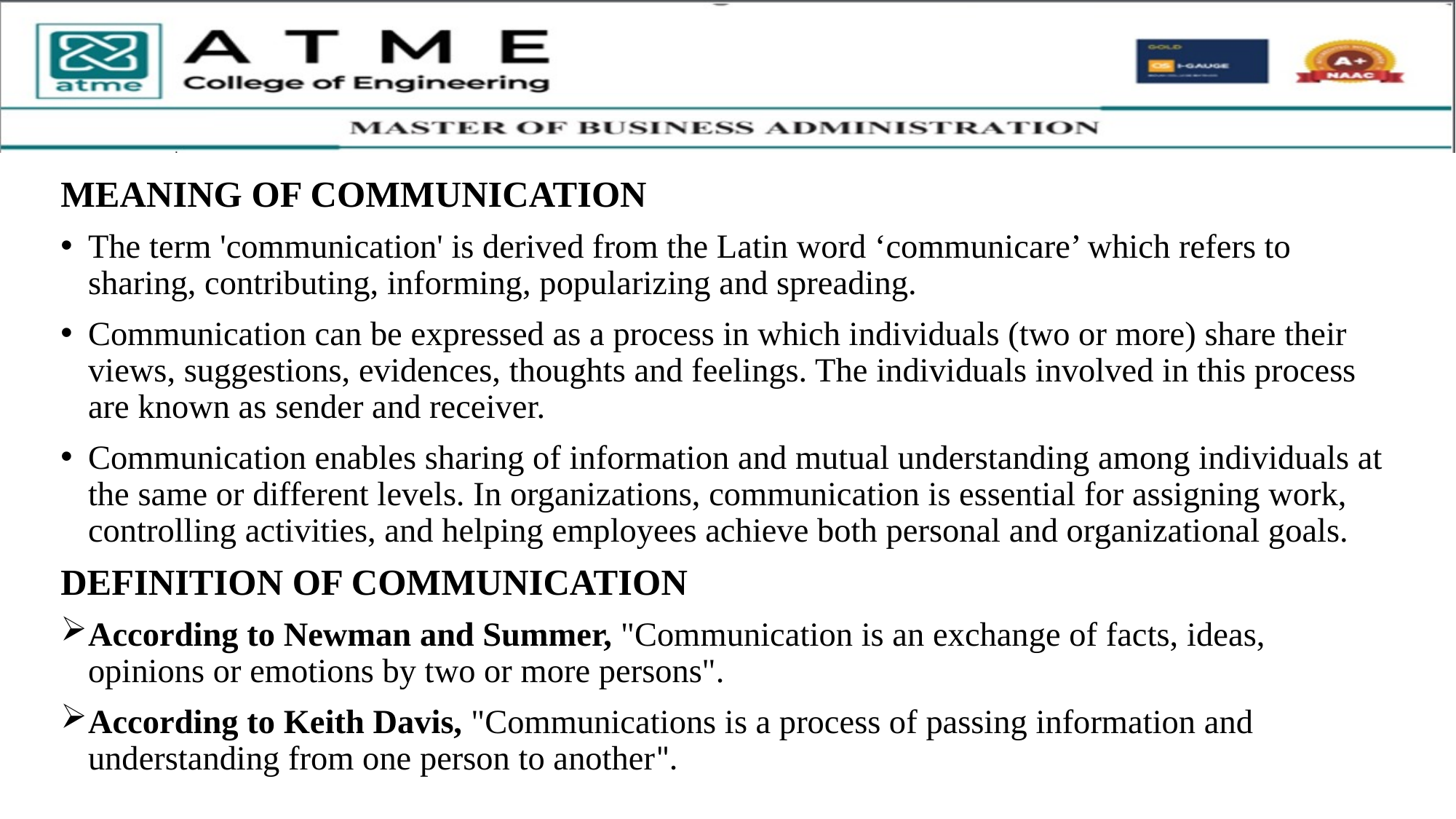

MEANING OF COMMUNICATION
The term 'communication' is derived from the Latin word ‘communicare’ which refers to sharing, contributing, informing, popularizing and spreading.
Communication can be expressed as a process in which individuals (two or more) share their views, suggestions, evidences, thoughts and feelings. The individuals involved in this process are known as sender and receiver.
Communication enables sharing of information and mutual understanding among individuals at the same or different levels. In organizations, communication is essential for assigning work, controlling activities, and helping employees achieve both personal and organizational goals.
DEFINITION OF COMMUNICATION
According to Newman and Summer, "Communication is an exchange of facts, ideas, opinions or emotions by two or more persons".
According to Keith Davis, "Communications is a process of passing information and understanding from one person to another".